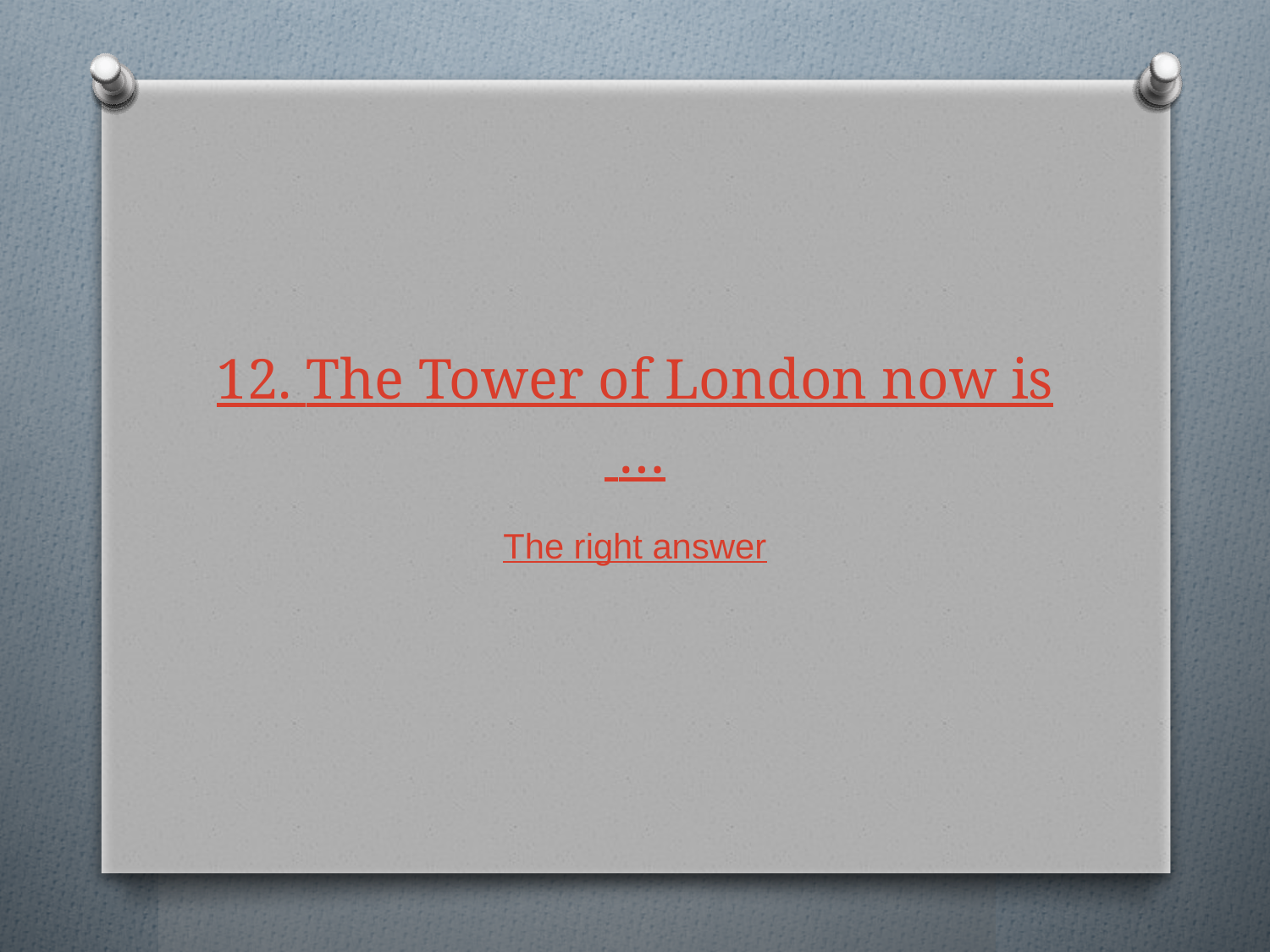

# 12. The Tower of London now is …
The right answer